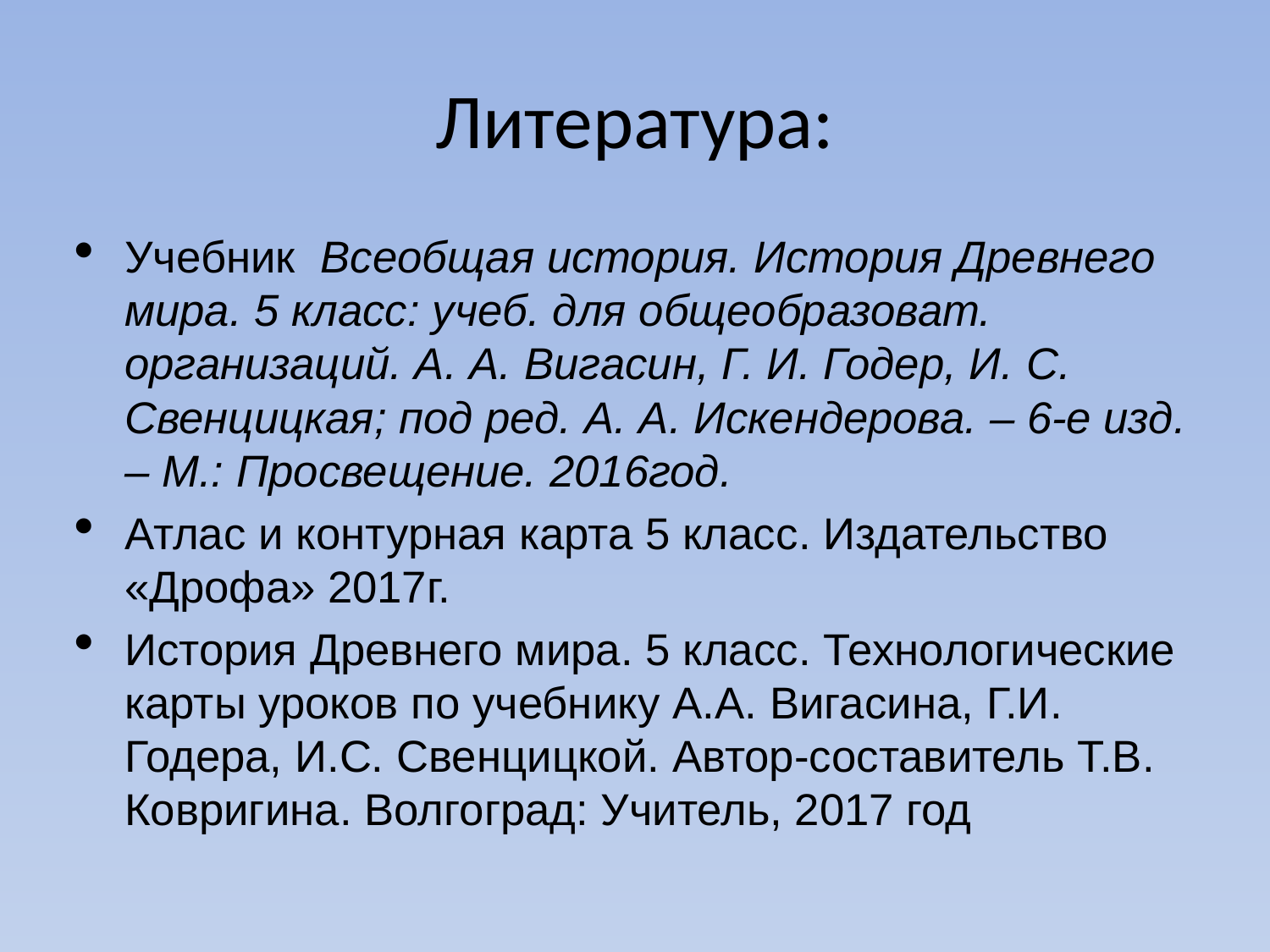

# Литература:
Учебник  Всеобщая история. История Древнего мира. 5 класс: учеб. для общеобразоват. организаций. А. А. Вигасин, Г. И. Годер, И. С. Свенцицкая; под ред. А. А. Искендерова. – 6-е изд. – М.: Просвещение. 2016год.
Атлас и контурная карта 5 класс. Издательство «Дрофа» 2017г.
История Древнего мира. 5 класс. Технологические карты уроков по учебнику А.А. Вигасина, Г.И. Годера, И.С. Свенцицкой. Автор-составитель Т.В. Ковригина. Волгоград: Учитель, 2017 год